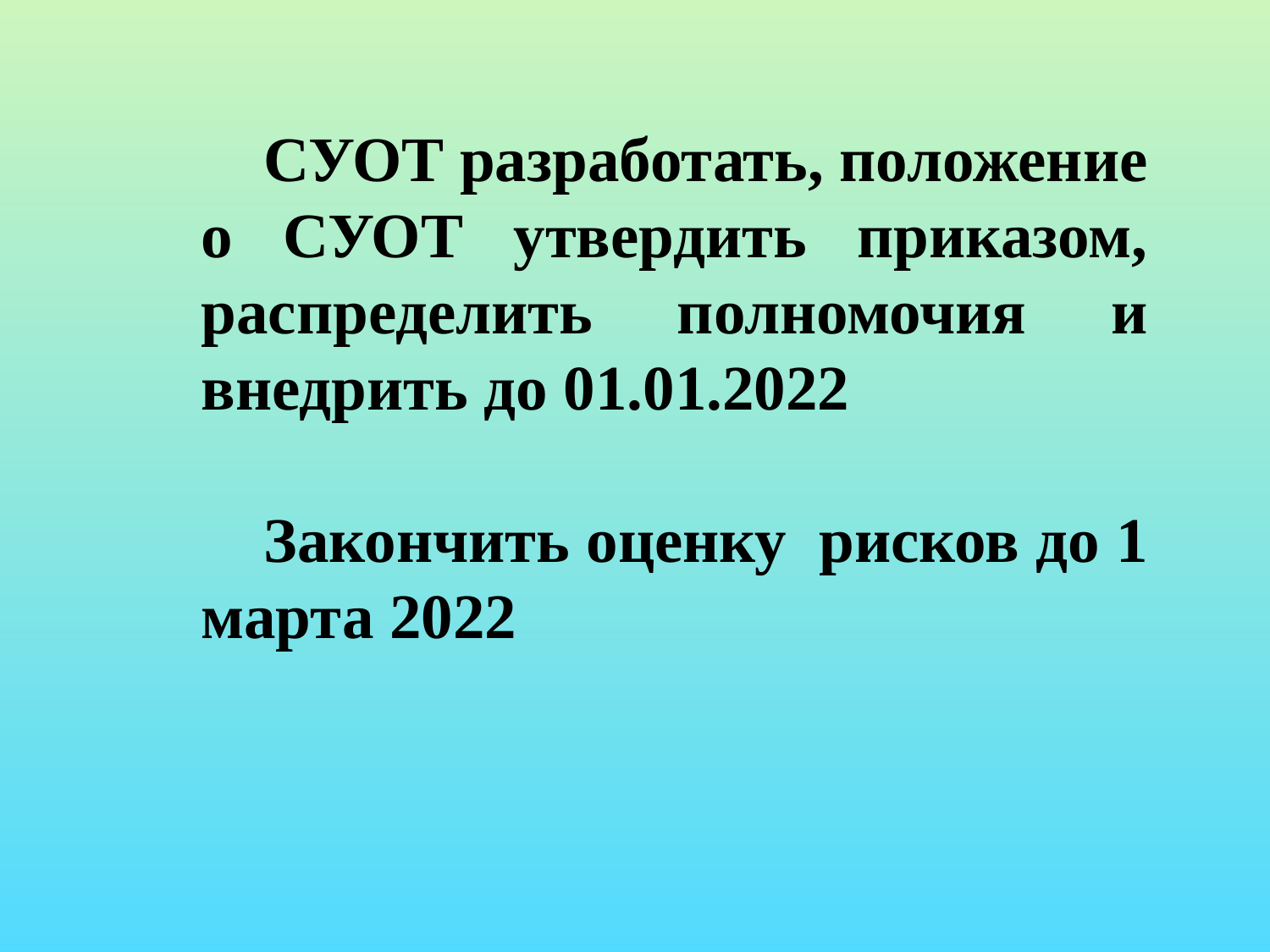

СУОТ разработать, положение о СУОТ утвердить приказом, распределить полномочия и внедрить до 01.01.2022

Закончить оценку  рисков до 1 марта 2022